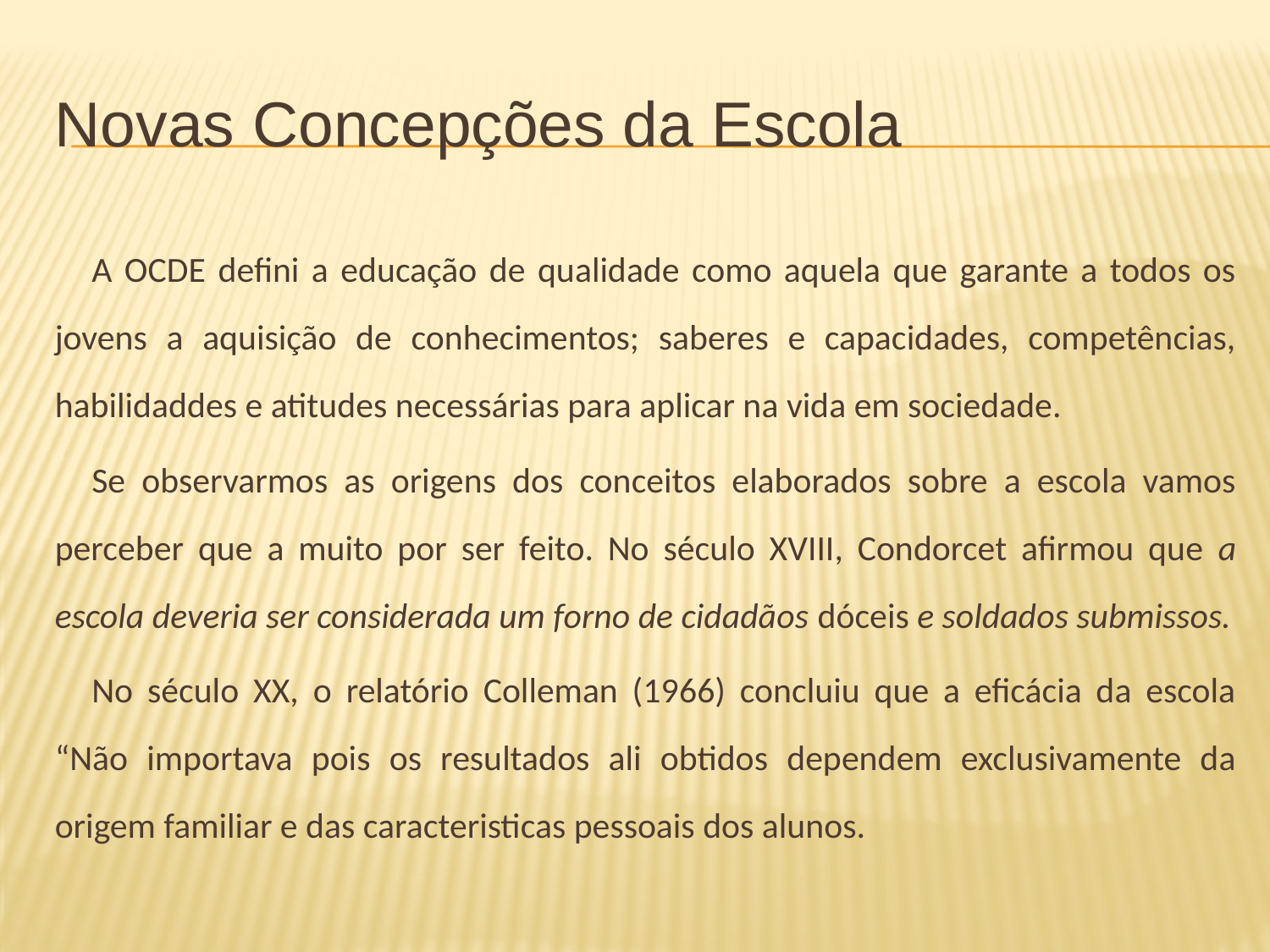

# Novas Concepções da Escola
A OCDE defini a educação de qualidade como aquela que garante a todos os jovens a aquisição de conhecimentos; saberes e capacidades, competências, habilidaddes e atitudes necessárias para aplicar na vida em sociedade.
Se observarmos as origens dos conceitos elaborados sobre a escola vamos perceber que a muito por ser feito. No século XVIII, Condorcet afirmou que a escola deveria ser considerada um forno de cidadãos dóceis e soldados submissos.
No século XX, o relatório Colleman (1966) concluiu que a eficácia da escola “Não importava pois os resultados ali obtidos dependem exclusivamente da origem familiar e das caracteristicas pessoais dos alunos.